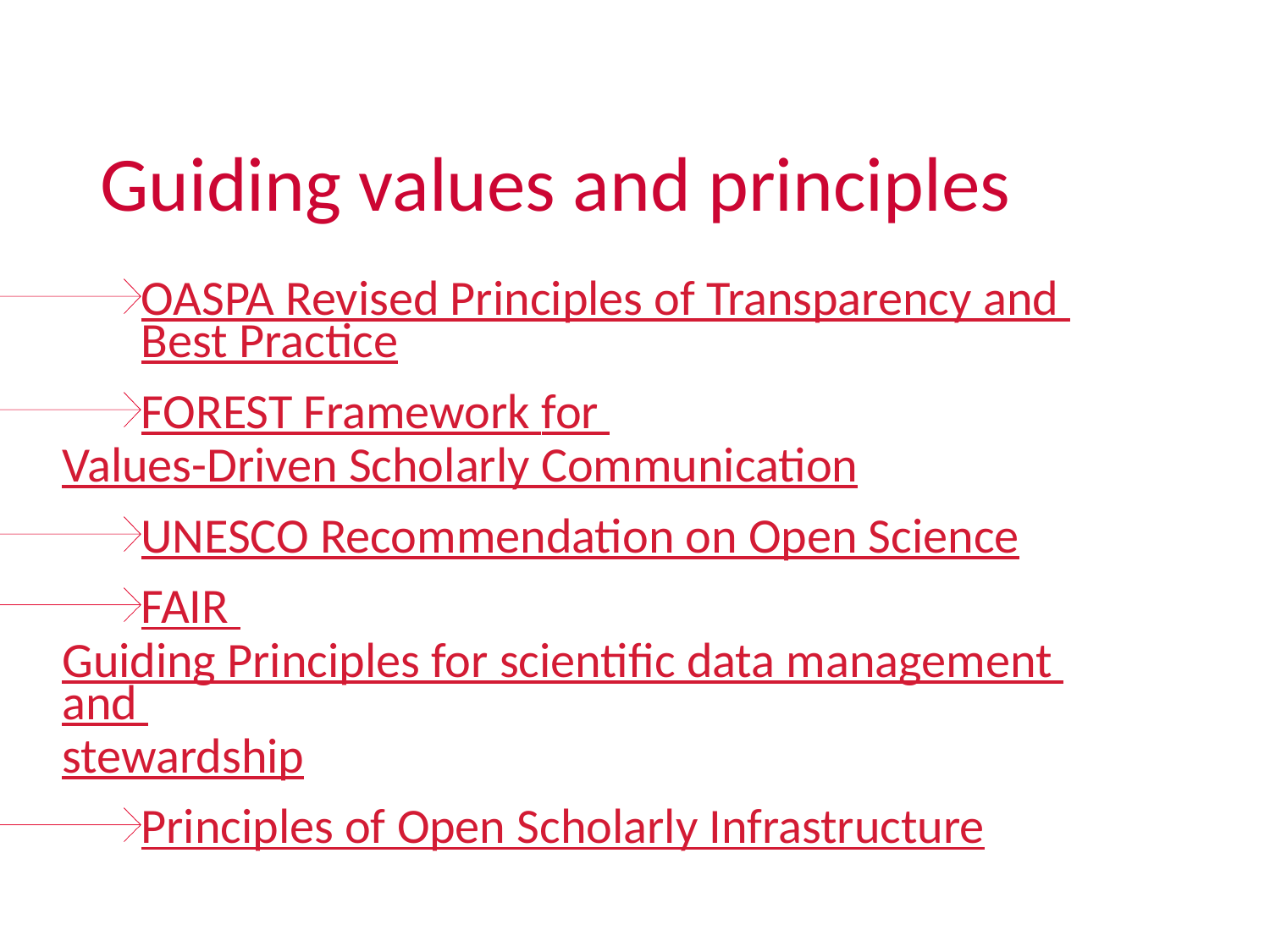

# Guiding values and principles
OASPA Revised Principles of Transparency and Best Practice
FOREST Framework for Values-Driven Scholarly Communication
UNESCO Recommendation on Open Science
FAIR Guiding Principles for scientific data management and stewardship
Principles of Open Scholarly Infrastructure